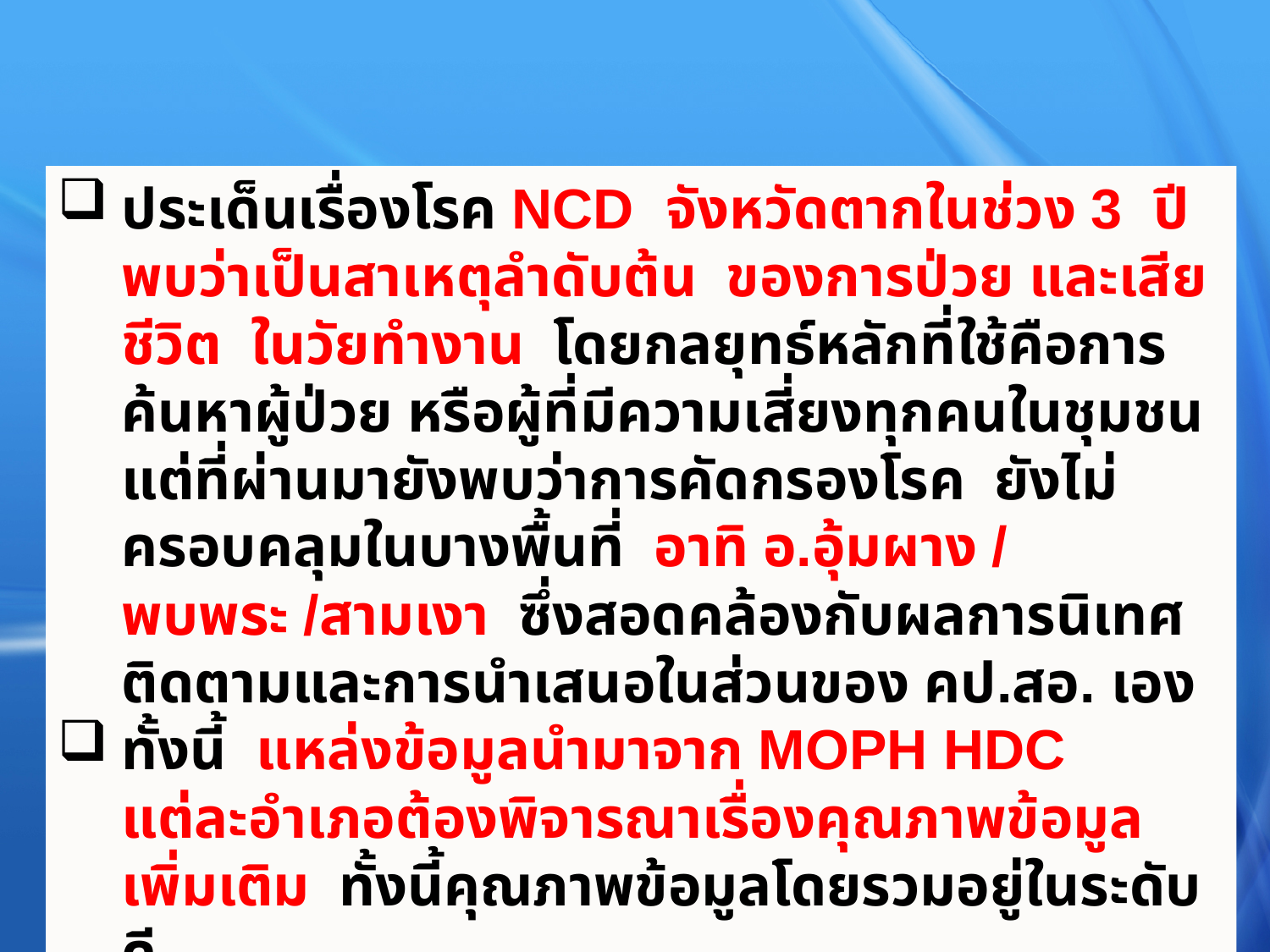

ประเด็นเรื่องโรค NCD  จังหวัดตากในช่วง 3  ปี  พบว่าเป็นสาเหตุลำดับต้น  ของการป่วย และเสียชีวิต  ในวัยทำงาน  โดยกลยุทธ์หลักที่ใช้คือการค้นหาผู้ป่วย หรือผู้ที่มีความเสี่ยงทุกคนในชุมชน  แต่ที่ผ่านมายังพบว่าการคัดกรองโรค  ยังไม่ครอบคลุมในบางพื้นที่  อาทิ อ.อุ้มผาง / พบพระ /สามเงา  ซึ่งสอดคล้องกับผลการนิเทศติดตามและการนำเสนอในส่วนของ คป.สอ. เอง
ทั้งนี้  แหล่งข้อมูลนำมาจาก MOPH HDC  แต่ละอำเภอต้องพิจารณาเรื่องคุณภาพข้อมูลเพิ่มเติม  ทั้งนี้คุณภาพข้อมูลโดยรวมอยู่ในระดับดี